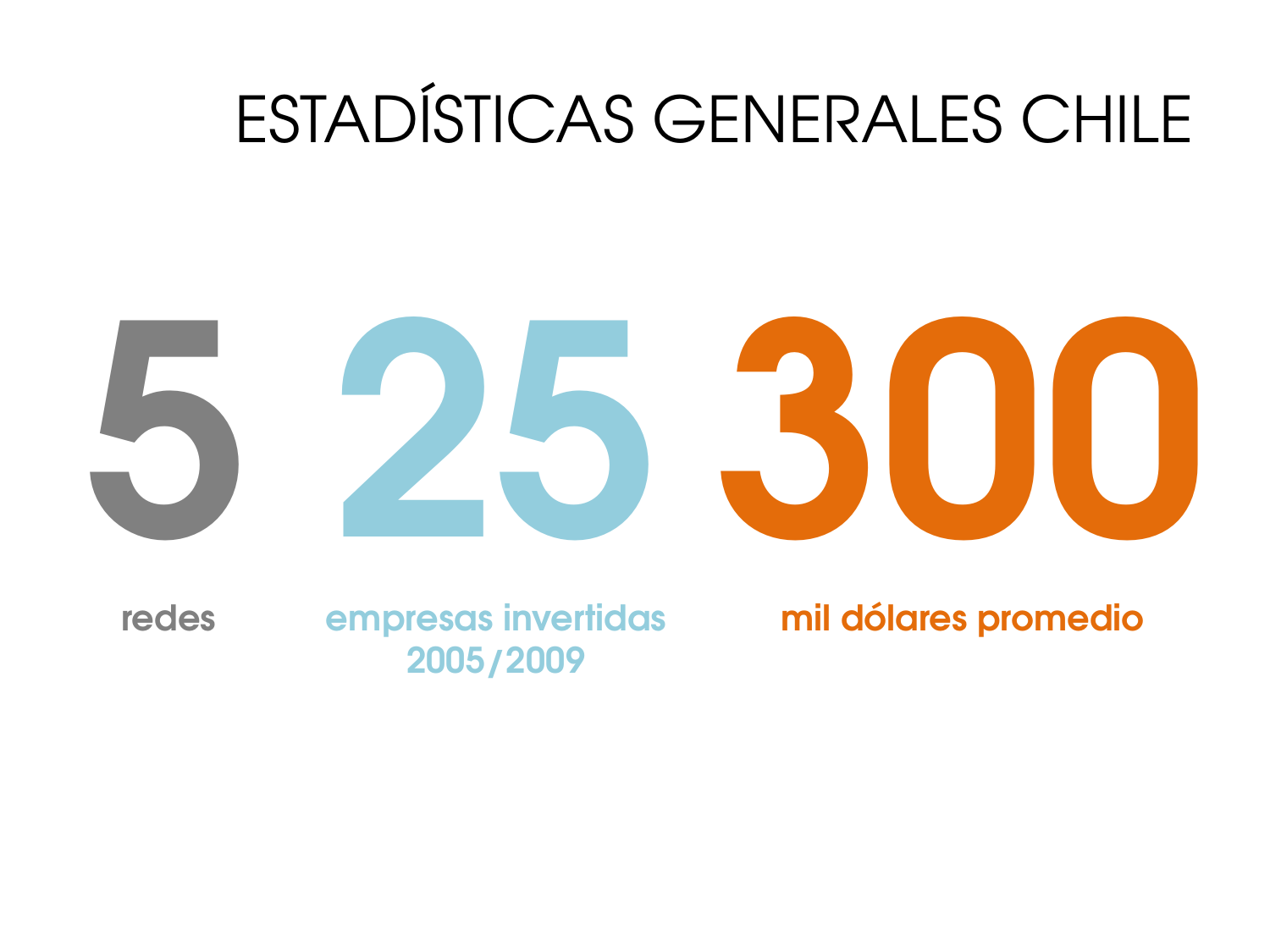

# ESTADÍSTICAS GENERALES CHILE
5 redes
25 empresas invertidas 2005/2009
300 mil dólares promedio